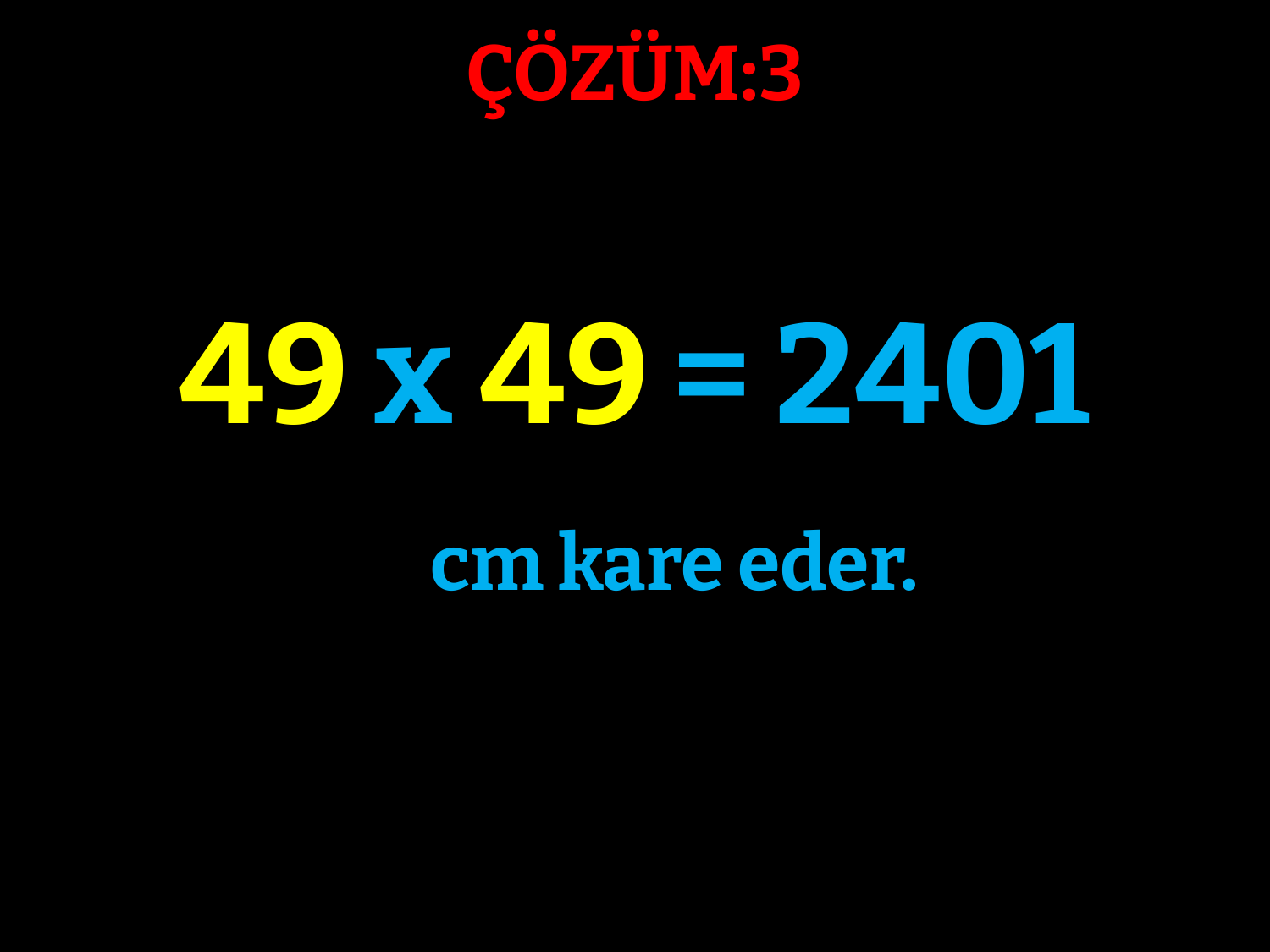

ÇÖZÜM:3
49 x 49 = 2401
#
cm kare eder.